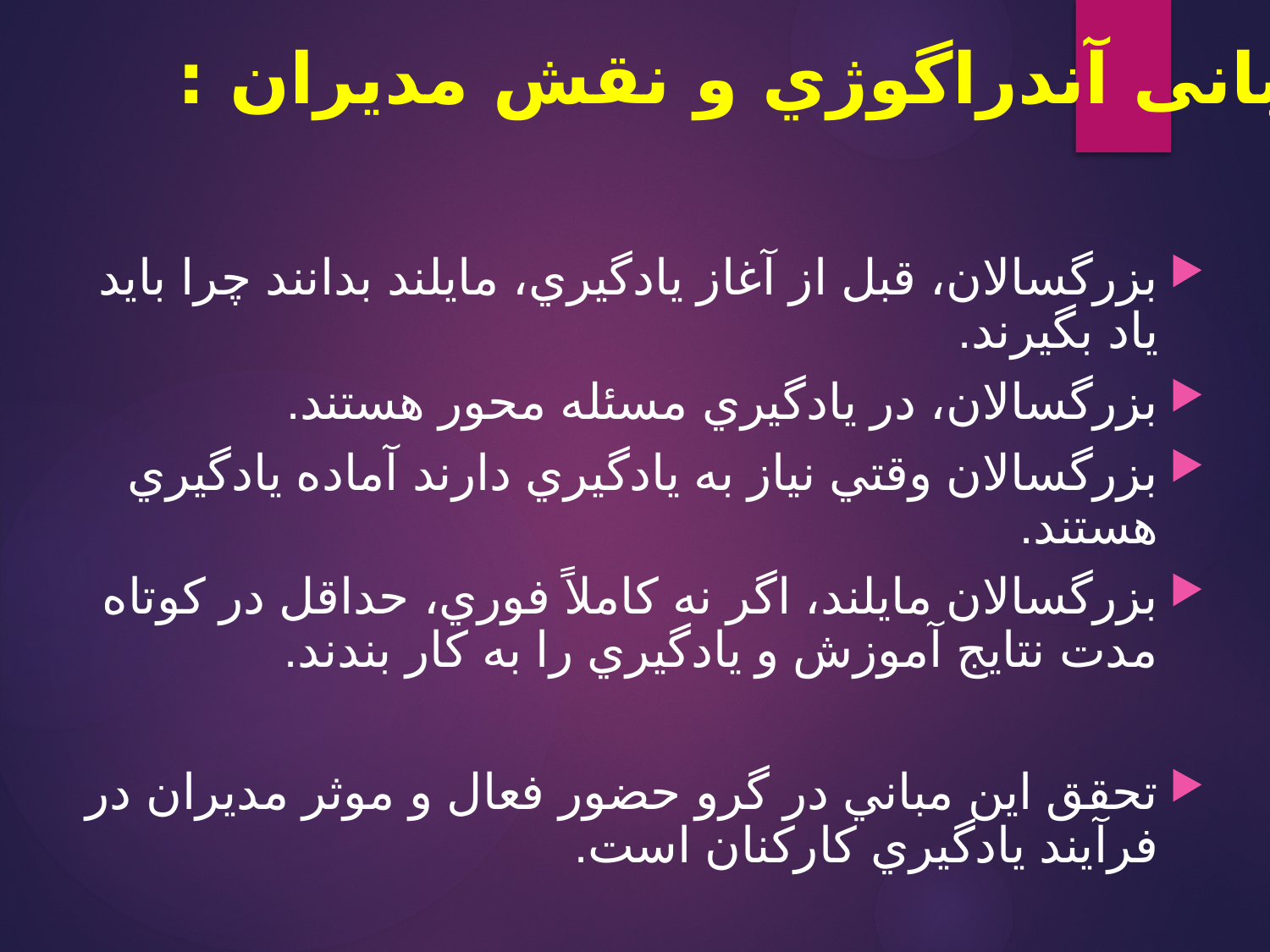

مبانی آندراگوژي و نقش مديران :

بزرگسالان، قبل از آغاز يادگيري، مايلند بدانند چرا بايد ياد بگيرند.
بزرگسالان، در يادگيري مسئله محور هستند.
بزرگسالان وقتي نياز به يادگيري دارند آماده يادگيري هستند.
بزرگسالان مايلند، اگر نه كاملاً فوري، حداقل در كوتاه مدت نتايج آموزش و يادگيري را به كار بندند.

تحقق اين مباني در گرو حضور فعال و موثر مديران در فرآيند يادگيري كاركنان است.